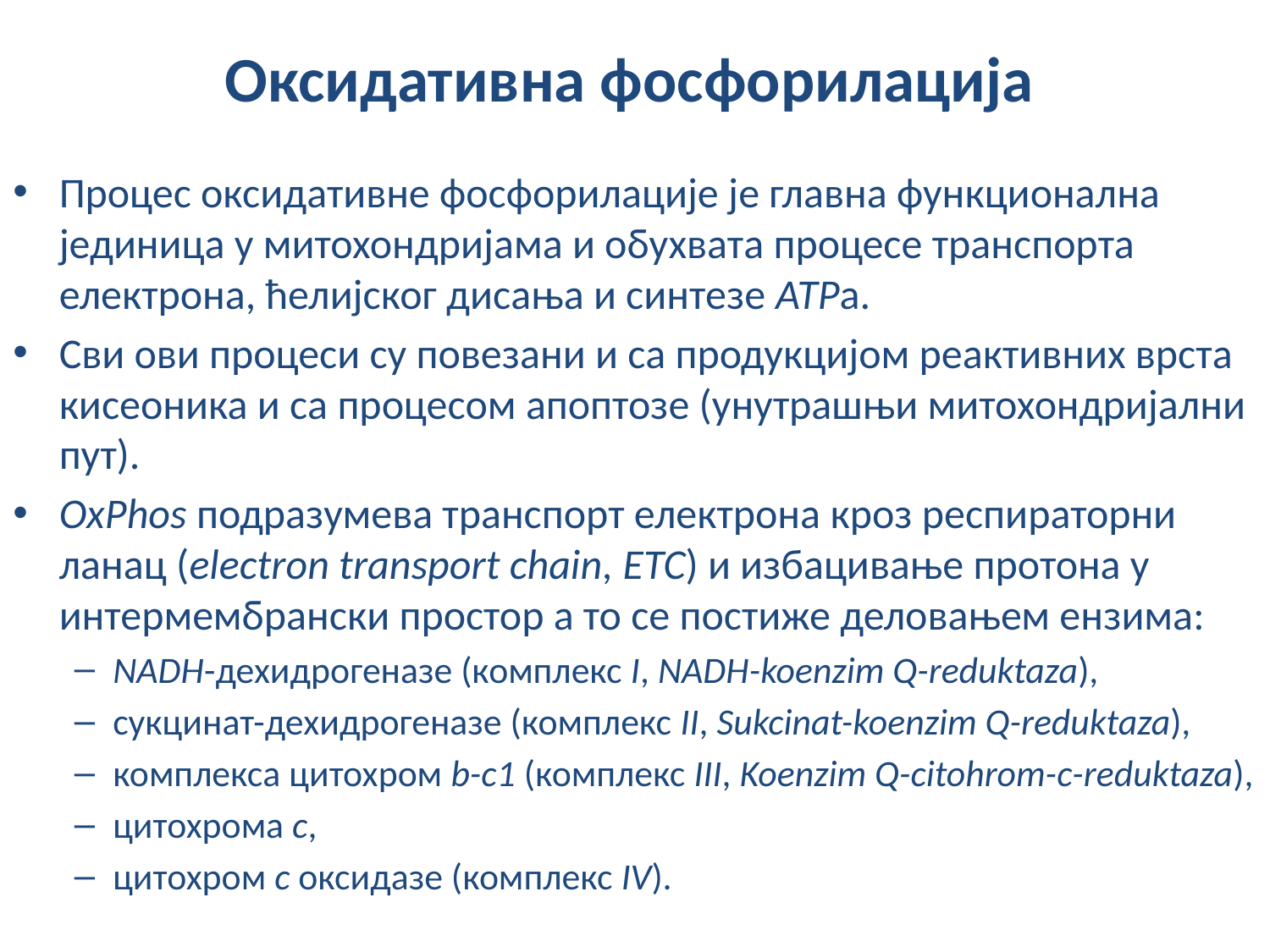

# Оксидативна фосфорилација
Процес оксидативне фосфорилације је главна функционална јединица у митохондријама и обухвата процесе транспорта електрона, ћелијског дисања и синтезе АТРа.
Сви ови процеси су повезани и са продукцијом реактивних врста кисеоника и са процесом апоптозе (унутрашњи митохондријални пут).
OxPhos подразумева транспорт електрона кроз респираторни ланац (electron transport chain, ETC) и избацивање протона у интермембрански простор а то се постиже деловањем ензима:
NАDH-дехидрогеназе (комплекс I, NADH-koenzim Q-reduktaza),
сукцинат-дехидрогеназе (комплекс II, Sukcinat-koenzim Q-reduktaza),
комплекса цитохром b-c1 (комплекс III, Koenzim Q-citohrom-c-reduktaza),
цитохрома с,
цитохром с оксидазе (комплекс IV).